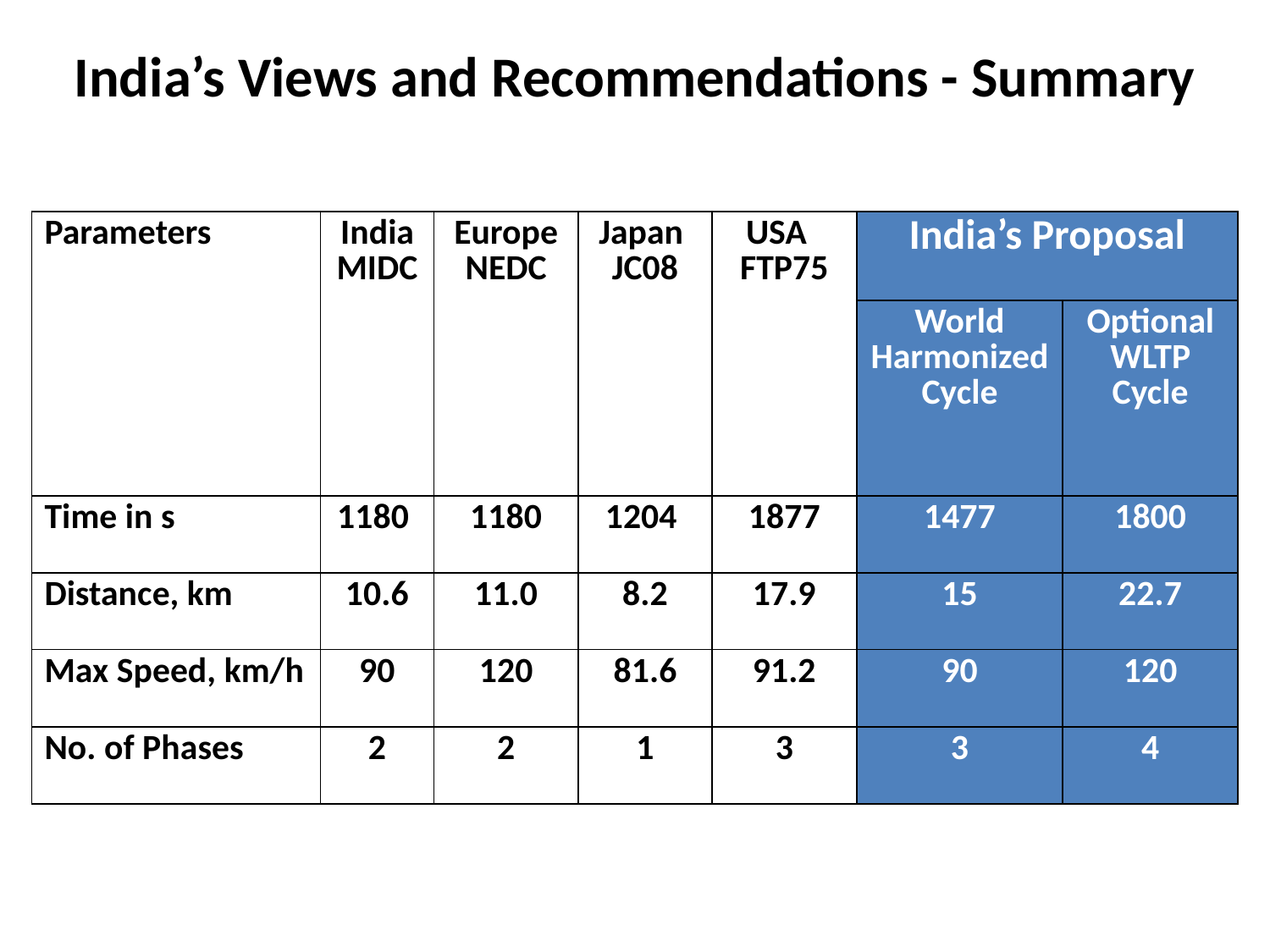

India’s Views and Recommendations - Summary
| Parameters | India MIDC | Europe NEDC | Japan JC08 | USA FTP75 | India’s Proposal |  |
| --- | --- | --- | --- | --- | --- | --- |
|  |  |  |  |  | World Harmonized Cycle | Optional WLTP Cycle |
| Time in s | 1180 | 1180 | 1204 | 1877 | 1477 | 1800 |
| Distance, km | 10.6 | 11.0 | 8.2 | 17.9 | 15 | 22.7 |
| Max Speed, km/h | 90 | 120 | 81.6 | 91.2 | 90 | 120 |
| No. of Phases | 2 | 2 | 1 | 3 | 3 | 4 |